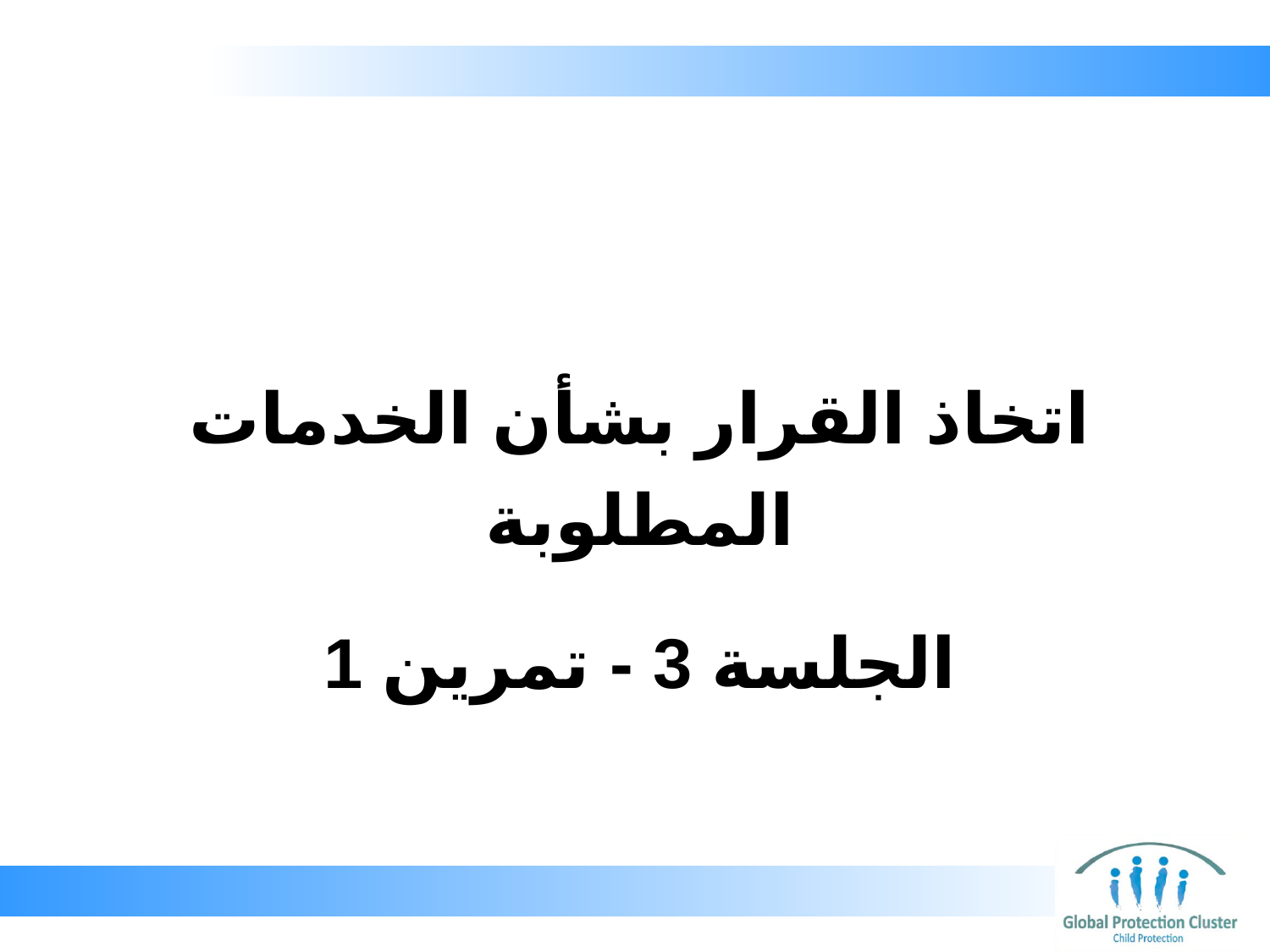

اتخاذ القرار بشأن الخدمات المطلوبة

# الجلسة 3 - تمرين 1